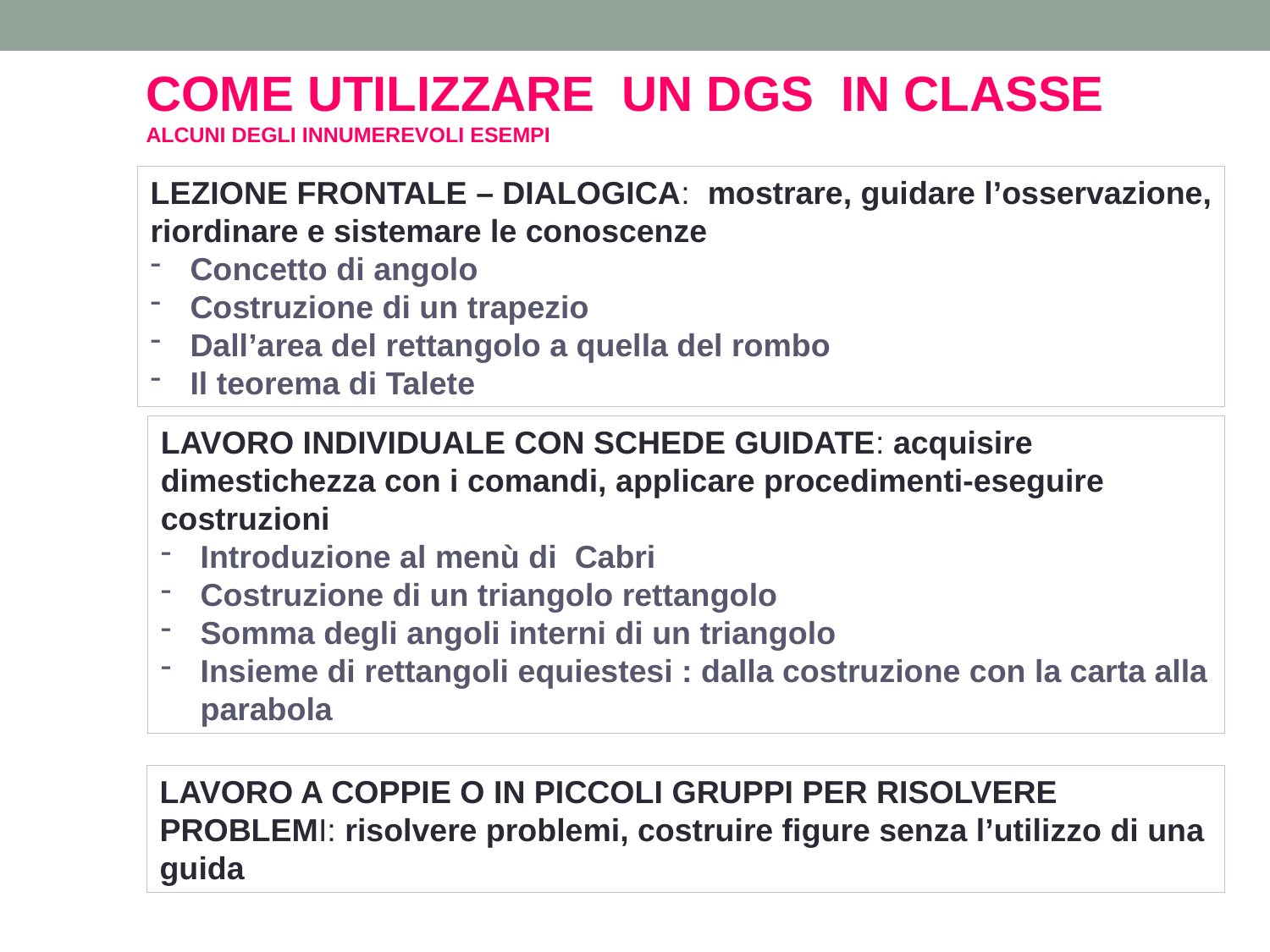

Come utilizzare  un dgs  in classe
Alcuni degli innumerevoli esempi
LEZIONE FRONTALE – DIALOGICA:  mostrare, guidare l’osservazione, riordinare e sistemare le conoscenze
Concetto di angolo
Costruzione di un trapezio
Dall’area del rettangolo a quella del rombo
Il teorema di Talete
LAVORO INDIVIDUALE CON SCHEDE GUIDATE: acquisire dimestichezza con i comandi, applicare procedimenti-eseguire costruzioni
Introduzione al menù di  Cabri
Costruzione di un triangolo rettangolo
Somma degli angoli interni di un triangolo
Insieme di rettangoli equiestesi : dalla costruzione con la carta alla parabola
LAVORO A COPPIE O IN PICCOLI GRUPPI PER RISOLVERE PROBLEMI: risolvere problemi, costruire figure senza l’utilizzo di una guida